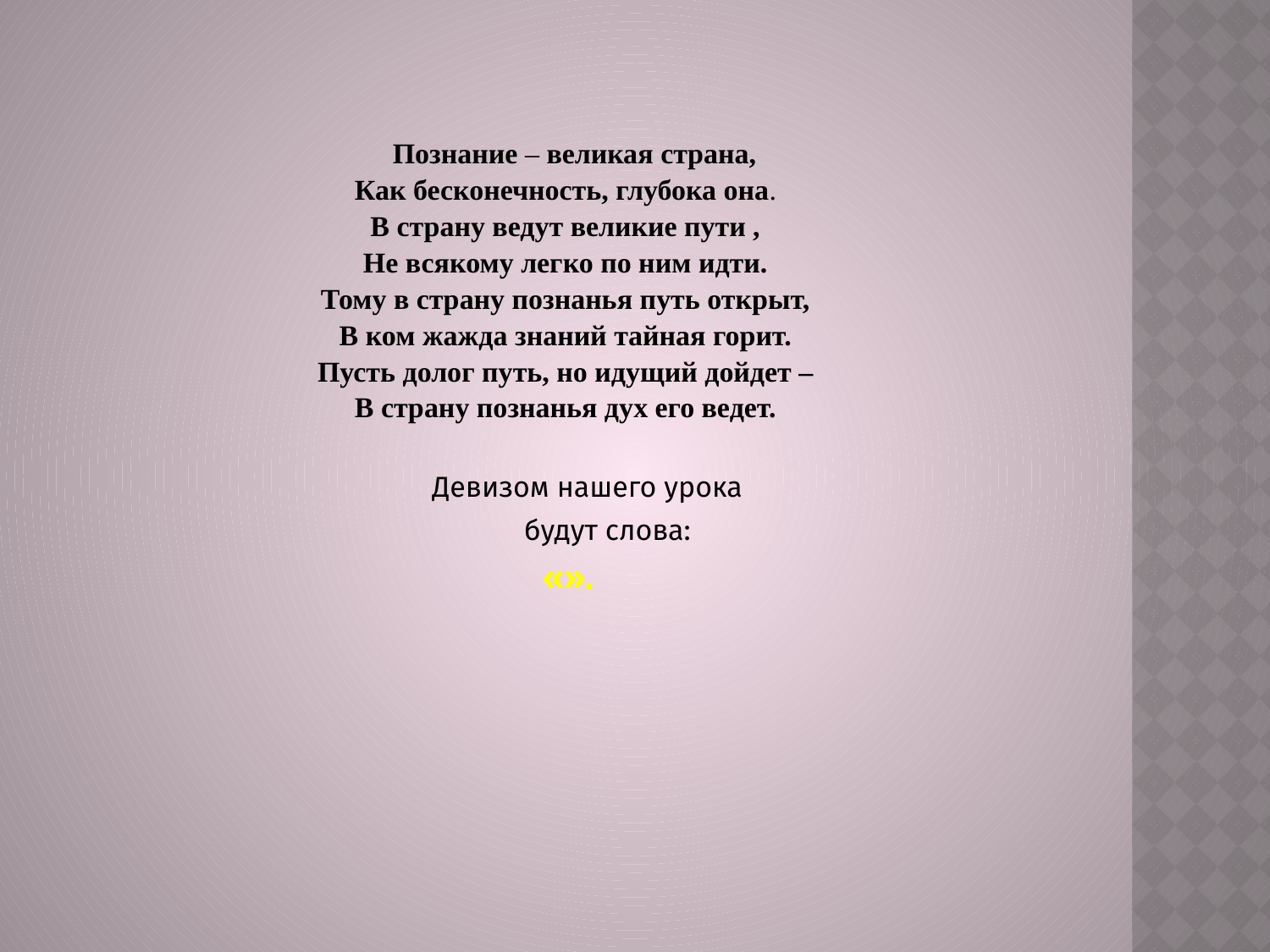

#
   Познание – великая страна,
Как бесконечность, глубока она.
В страну ведут великие пути ,
Не всякому легко по ним идти.
Тому в страну познанья путь открыт,
В ком жажда знаний тайная горит.
Пусть долог путь, но идущий дойдет –
В страну познанья дух его ведет.

         Девизом нашего урока
           будут слова:
 «».